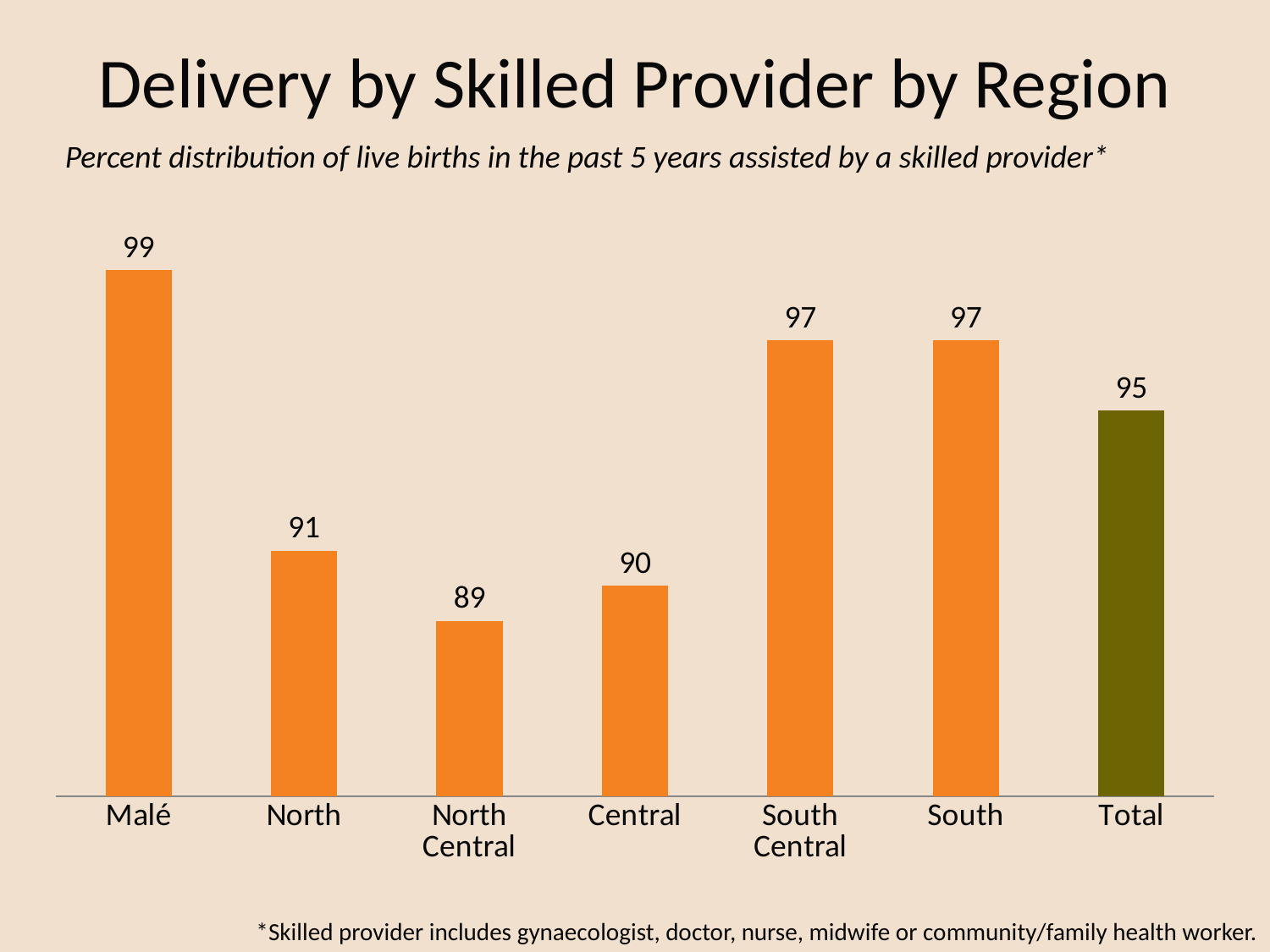

Delivery by Skilled Provider by Region
Percent distribution of live births in the past 5 years assisted by a skilled provider*

### Chart

| Category | Series 1 |
|---|---|
| Malé | 99.0 |
| North | 91.0 |
| North Central | 89.0 |
| Central | 90.0 |
| South Central | 97.0 |
| South | 97.0 |
| Total | 95.0 |
*Skilled provider includes gynaecologist, doctor, nurse, midwife or community/family health worker.